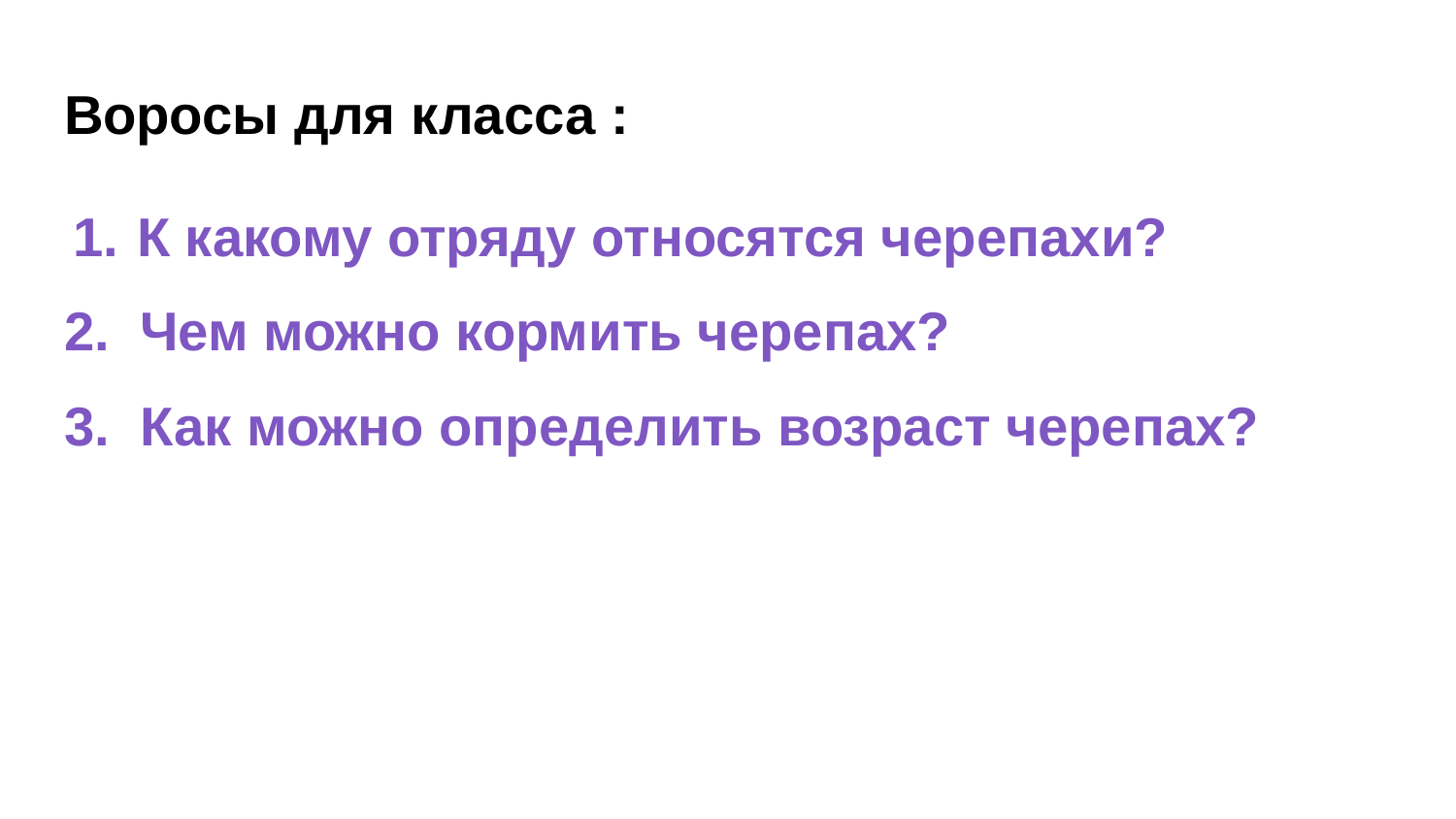

# Воросы для класса :
К какому отряду относятся черепахи?
2.  Чем можно кормить черепах?
3.  Как можно определить возраст черепах?